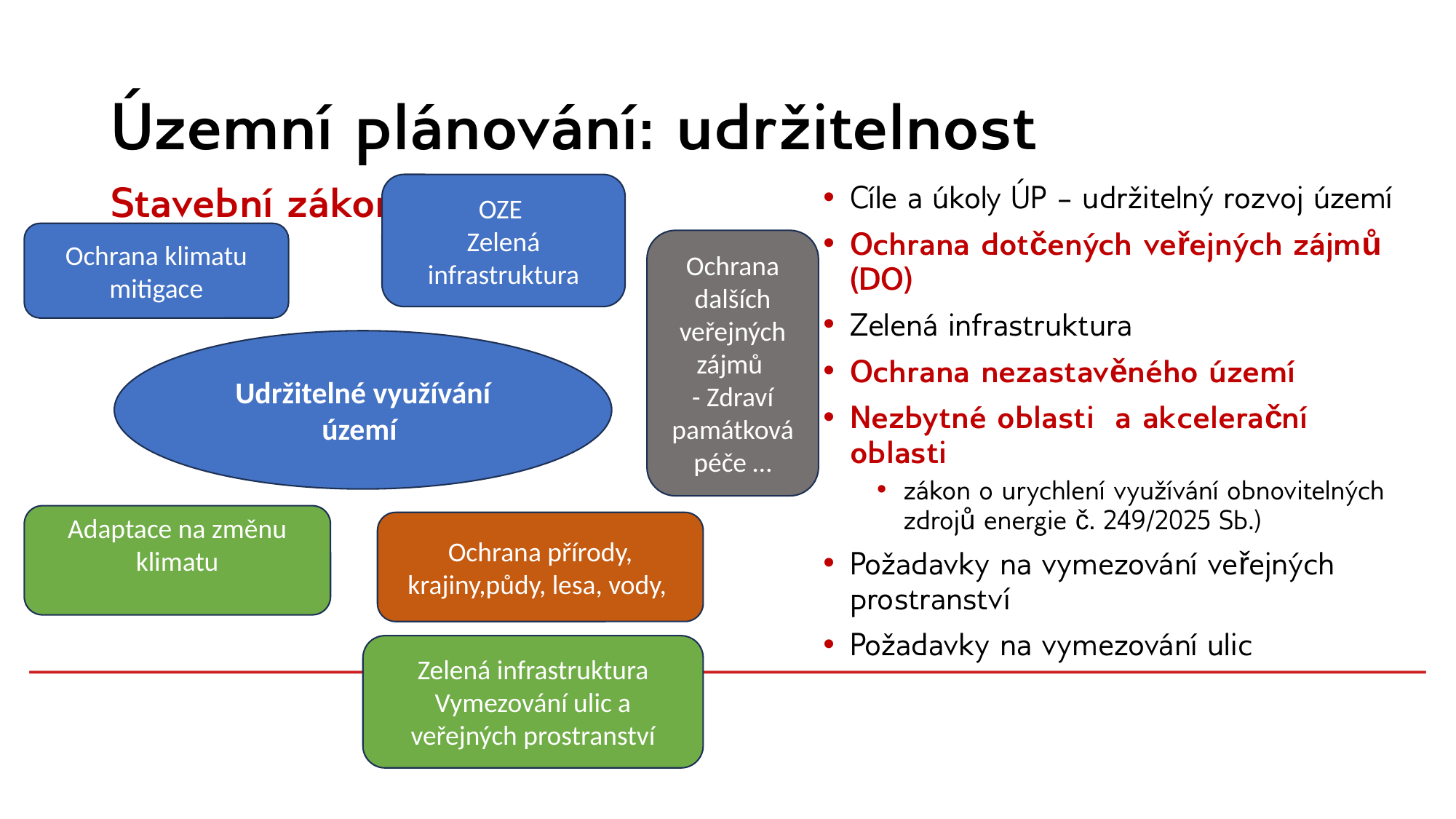

# Územní plánování: udržitelnost
OZE
Zelená infrastruktura
Stavební zákon
Cíle a úkoly ÚP – udržitelný rozvoj území
Ochrana dotčených veřejných zájmů (DO)
Zelená infrastruktura
Ochrana nezastavěného území
Nezbytné oblasti  a akcelerační oblasti
zákon o urychlení využívání obnovitelných zdrojů energie č. 249/2025 Sb.)
Požadavky na vymezování veřejných prostranství
Požadavky na vymezování ulic

Ochrana klimatu
mitigace
Ochrana dalších veřejných zájmů
- Zdraví památková péče …
Udržitelné využívání území
Adaptace na změnu klimatu

Ochrana přírody, krajiny,půdy, lesa, vody,
Zelená infrastruktura
Vymezování ulic a veřejných prostranství